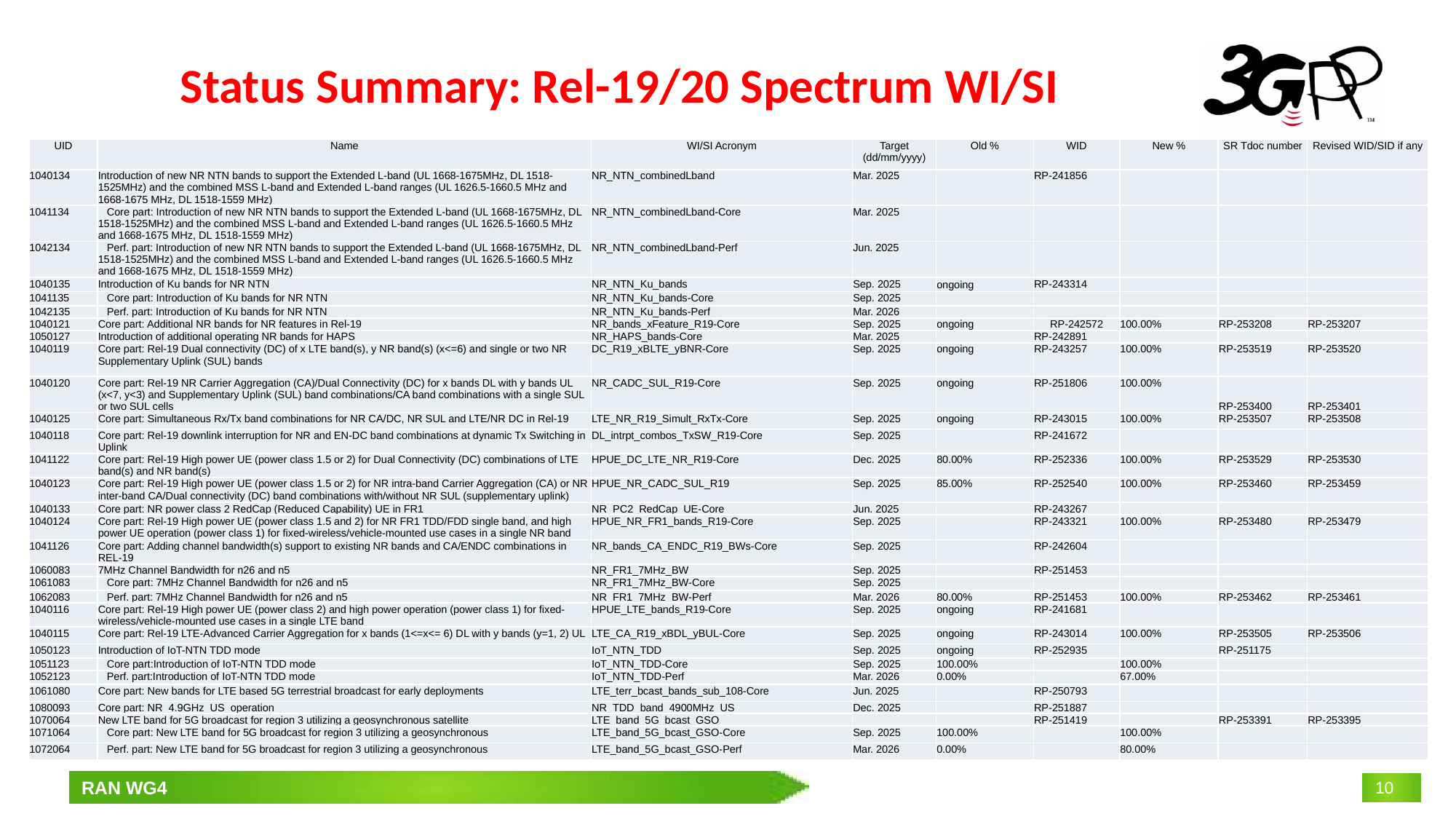

# Status Summary: Rel-19/20 Spectrum WI/SI
| UID | Name | WI/SI Acronym | Target (dd/mm/yyyy) | Old % | WID | New % | SR Tdoc number | Revised WID/SID if any |
| --- | --- | --- | --- | --- | --- | --- | --- | --- |
| 1040134 | Introduction of new NR NTN bands to support the Extended L-band (UL 1668-1675MHz, DL 1518-1525MHz) and the combined MSS L-band and Extended L-band ranges (UL 1626.5-1660.5 MHz and 1668-1675 MHz, DL 1518-1559 MHz) | NR\_NTN\_combinedLband | Mar. 2025 |  | RP-241856 |  |  |  |
| 1041134 | Core part: Introduction of new NR NTN bands to support the Extended L-band (UL 1668-1675MHz, DL 1518-1525MHz) and the combined MSS L-band and Extended L-band ranges (UL 1626.5-1660.5 MHz and 1668-1675 MHz, DL 1518-1559 MHz) | NR\_NTN\_combinedLband-Core | Mar. 2025 |  |  |  |  |  |
| 1042134 | Perf. part: Introduction of new NR NTN bands to support the Extended L-band (UL 1668-1675MHz, DL 1518-1525MHz) and the combined MSS L-band and Extended L-band ranges (UL 1626.5-1660.5 MHz and 1668-1675 MHz, DL 1518-1559 MHz) | NR\_NTN\_combinedLband-Perf | Jun. 2025 |  |  |  |  |  |
| 1040135 | Introduction of Ku bands for NR NTN | NR\_NTN\_Ku\_bands | Sep. 2025 | ongoing | RP-243314 |  |  |  |
| 1041135 | Core part: Introduction of Ku bands for NR NTN | NR\_NTN\_Ku\_bands-Core | Sep. 2025 |  |  |  |  |  |
| 1042135 | Perf. part: Introduction of Ku bands for NR NTN | NR\_NTN\_Ku\_bands-Perf | Mar. 2026 |  |  |  |  |  |
| 1040121 | Core part: Additional NR bands for NR features in Rel-19 | NR\_bands\_xFeature\_R19-Core | Sep. 2025 | ongoing | RP-242572 | 100.00% | RP-253208 | RP-253207 |
| 1050127 | Introduction of additional operating NR bands for HAPS | NR\_HAPS\_bands-Core | Mar. 2025 |  | RP-242891 |  |  |  |
| 1040119 | Core part: Rel-19 Dual connectivity (DC) of x LTE band(s), y NR band(s) (x<=6) and single or two NR Supplementary Uplink (SUL) bands | DC\_R19\_xBLTE\_yBNR-Core | Sep. 2025 | ongoing | RP-243257 | 100.00% | RP-253519 | RP-253520 |
| 1040120 | Core part: Rel-19 NR Carrier Aggregation (CA)/Dual Connectivity (DC) for x bands DL with y bands UL (x<7, y<3) and Supplementary Uplink (SUL) band combinations/CA band combinations with a single SUL or two SUL cells | NR\_CADC\_SUL\_R19-Core | Sep. 2025 | ongoing | RP-251806 | 100.00% | RP-253400 | RP-253401 |
| 1040125 | Core part: Simultaneous Rx/Tx band combinations for NR CA/DC, NR SUL and LTE/NR DC in Rel-19 | LTE\_NR\_R19\_Simult\_RxTx-Core | Sep. 2025 | ongoing | RP-243015 | 100.00% | RP-253507 | RP-253508 |
| 1040118 | Core part: Rel-19 downlink interruption for NR and EN-DC band combinations at dynamic Tx Switching in Uplink | DL\_intrpt\_combos\_TxSW\_R19-Core | Sep. 2025 |  | RP-241672 |  |  |  |
| 1041122 | Core part: Rel-19 High power UE (power class 1.5 or 2) for Dual Connectivity (DC) combinations of LTE band(s) and NR band(s) | HPUE\_DC\_LTE\_NR\_R19-Core | Dec. 2025 | 80.00% | RP-252336 | 100.00% | RP-253529 | RP-253530 |
| 1040123 | Core part: Rel-19 High power UE (power class 1.5 or 2) for NR intra-band Carrier Aggregation (CA) or NR inter-band CA/Dual connectivity (DC) band combinations with/without NR SUL (supplementary uplink) | HPUE\_NR\_CADC\_SUL\_R19 | Sep. 2025 | 85.00% | RP-252540 | 100.00% | RP-253460 | RP-253459 |
| 1040133 | Core part: NR power class 2 RedCap (Reduced Capability) UE in FR1 | NR\_PC2\_RedCap\_UE-Core | Jun. 2025 |  | RP-243267 |  |  |  |
| 1040124 | Core part: Rel-19 High power UE (power class 1.5 and 2) for NR FR1 TDD/FDD single band, and high power UE operation (power class 1) for fixed-wireless/vehicle-mounted use cases in a single NR band | HPUE\_NR\_FR1\_bands\_R19-Core | Sep. 2025 |  | RP-243321 | 100.00% | RP-253480 | RP-253479 |
| 1041126 | Core part: Adding channel bandwidth(s) support to existing NR bands and CA/ENDC combinations in REL-19 | NR\_bands\_CA\_ENDC\_R19\_BWs-Core | Sep. 2025 |  | RP-242604 |  |  |  |
| 1060083 | 7MHz Channel Bandwidth for n26 and n5 | NR\_FR1\_7MHz\_BW | Sep. 2025 |  | RP-251453 |  |  |  |
| 1061083 | Core part: 7MHz Channel Bandwidth for n26 and n5 | NR\_FR1\_7MHz\_BW-Core | Sep. 2025 |  |  |  |  |  |
| 1062083 | Perf. part: 7MHz Channel Bandwidth for n26 and n5 | NR\_FR1\_7MHz\_BW-Perf | Mar. 2026 | 80.00% | RP-251453 | 100.00% | RP-253462 | RP-253461 |
| 1040116 | Core part: Rel-19 High power UE (power class 2) and high power operation (power class 1) for fixed-wireless/vehicle-mounted use cases in a single LTE band | HPUE\_LTE\_bands\_R19-Core | Sep. 2025 | ongoing | RP-241681 |  |  |  |
| 1040115 | Core part: Rel-19 LTE-Advanced Carrier Aggregation for x bands (1<=x<= 6) DL with y bands (y=1, 2) UL | LTE\_CA\_R19\_xBDL\_yBUL-Core | Sep. 2025 | ongoing | RP-243014 | 100.00% | RP-253505 | RP-253506 |
| 1050123 | Introduction of IoT-NTN TDD mode | IoT\_NTN\_TDD | Sep. 2025 | ongoing | RP-252935 |  | RP-251175 |  |
| 1051123 | Core part:Introduction of IoT-NTN TDD mode | IoT\_NTN\_TDD-Core | Sep. 2025 | 100.00% |  | 100.00% |  |  |
| 1052123 | Perf. part:Introduction of IoT-NTN TDD mode | IoT\_NTN\_TDD-Perf | Mar. 2026 | 0.00% |  | 67.00% |  |  |
| 1061080 | Core part: New bands for LTE based 5G terrestrial broadcast for early deployments | LTE\_terr\_bcast\_bands\_sub\_108-Core | Jun. 2025 |  | RP-250793 |  |  |  |
| 1080093 | Core part: NR\_4.9GHz\_US\_operation | NR\_TDD\_band\_4900MHz\_US | Dec. 2025 |  | RP-251887 |  |  |  |
| 1070064 | New LTE band for 5G broadcast for region 3 utilizing a geosynchronous satellite | LTE\_band\_5G\_bcast\_GSO |  |  | RP-251419 |  | RP-253391 | RP-253395 |
| 1071064 | Core part: New LTE band for 5G broadcast for region 3 utilizing a geosynchronous | LTE\_band\_5G\_bcast\_GSO-Core | Sep. 2025 | 100.00% |  | 100.00% |  |  |
| 1072064 | Perf. part: New LTE band for 5G broadcast for region 3 utilizing a geosynchronous | LTE\_band\_5G\_bcast\_GSO-Perf | Mar. 2026 | 0.00% |  | 80.00% |  |  |